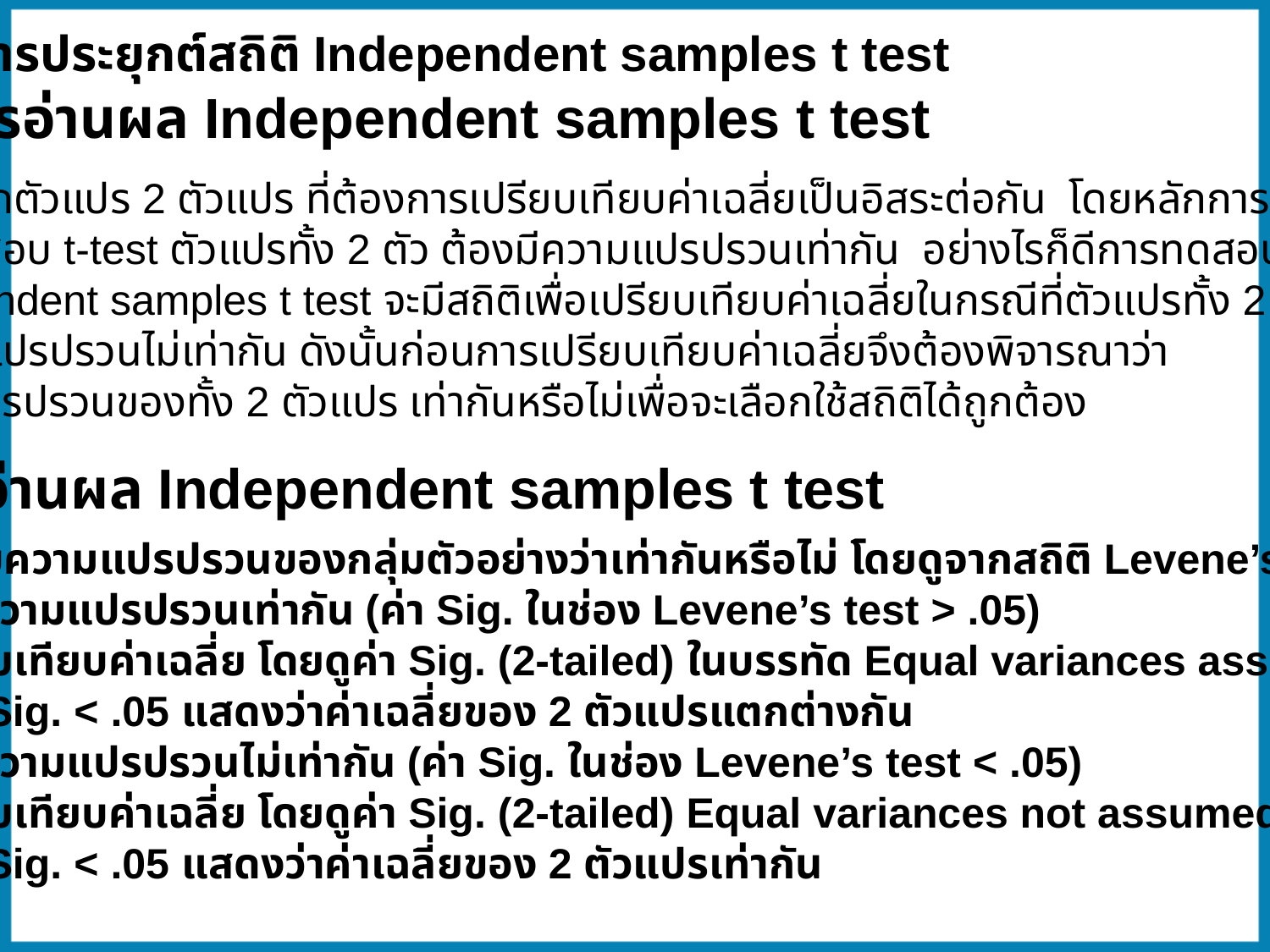

12.1.3 การประยุกต์สถิติ Independent samples t test
หลักการอ่านผล Independent samples t test
เนื่องจากตัวแปร 2 ตัวแปร ที่ต้องการเปรียบเทียบค่าเฉลี่ยเป็นอิสระต่อกัน  โดยหลักการแล้ว
การทดสอบ t-test ตัวแปรทั้ง 2 ตัว ต้องมีความแปรปรวนเท่ากัน  อย่างไรก็ดีการทดสอบ
Independent samples t test จะมีสถิติเพื่อเปรียบเทียบค่าเฉลี่ยในกรณีที่ตัวแปรทั้ง 2 ตัว
มีความแปรปรวนไม่เท่ากัน ดังนั้นก่อนการเปรียบเทียบค่าเฉลี่ยจึงต้องพิจารณาว่า
ความแปรปรวนของทั้ง 2 ตัวแปร เท่ากันหรือไม่เพื่อจะเลือกใช้สถิติได้ถูกต้อง
วิธีการอ่านผล Independent samples t test
ทดสอบความแปรปรวนของกลุ่มตัวอย่างว่าเท่ากันหรือไม่ โดยดูจากสถิติ Levene’s test
2. กรณีที่ความแปรปรวนเท่ากัน (ค่า Sig. ในช่อง Levene’s test > .05)
ให้เปรียบเทียบค่าเฉลี่ย โดยดูค่า Sig. (2-tailed) ในบรรทัด Equal variances assumed
หากค่า Sig. < .05 แสดงว่าค่าเฉลี่ยของ 2 ตัวแปรแตกต่างกัน
3. กรณีที่ความแปรปรวนไม่เท่ากัน (ค่า Sig. ในช่อง Levene’s test < .05)
ให้เปรียบเทียบค่าเฉลี่ย โดยดูค่า Sig. (2-tailed) Equal variances not assumed
หากค่า Sig. < .05 แสดงว่าค่าเฉลี่ยของ 2 ตัวแปรเท่ากัน